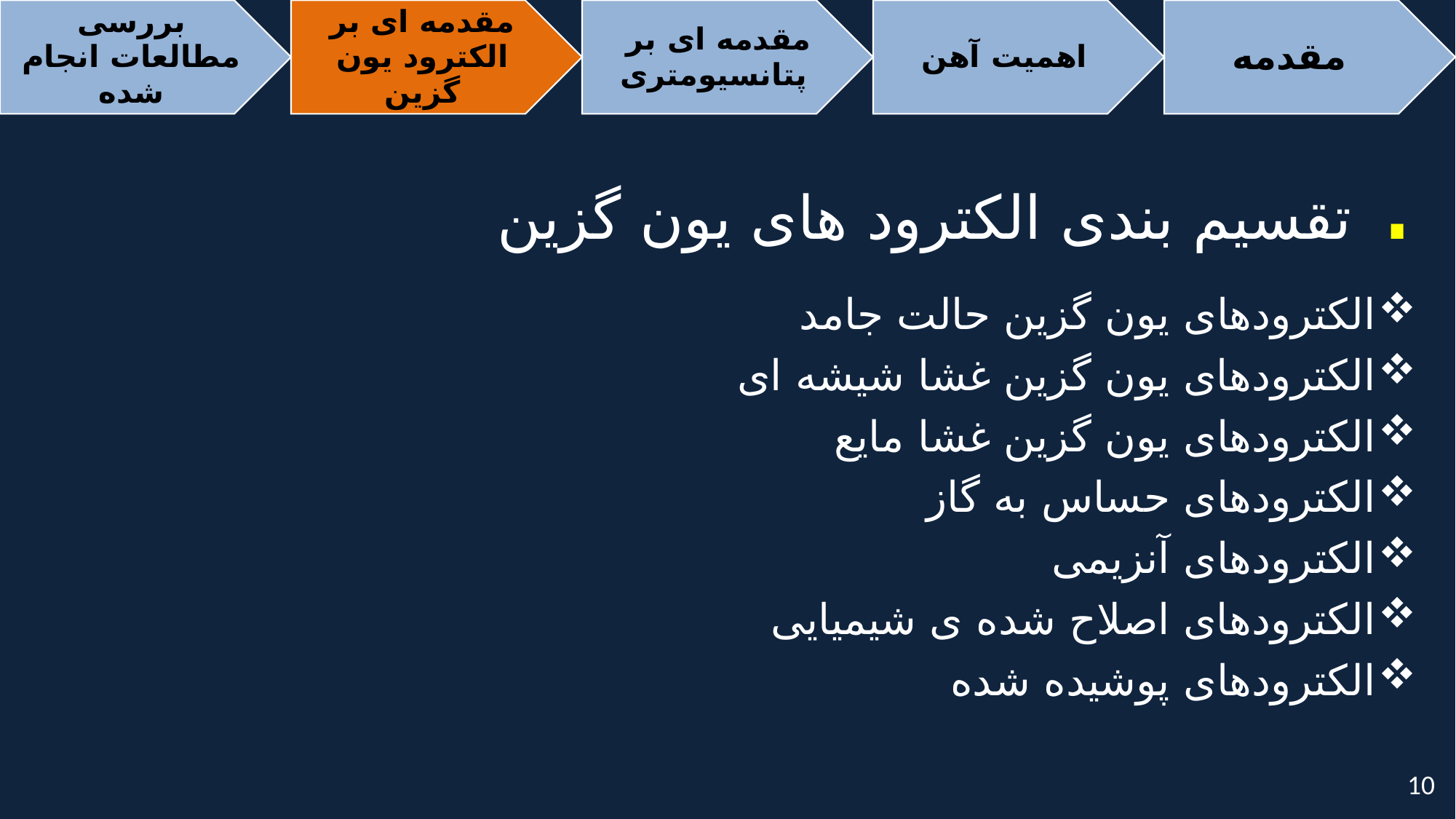

مقدمه
اهمیت آهن
مقدمه ای بر الکترود یون گزین
بررسی مطالعات انجام شده
مقدمه ای بر  پتانسیومتری
# . تقسیم بندی الکترود های یون گزین
الکترودهای یون گزین حالت جامد
الکترودهای یون گزین غشا شیشه ای
الکترودهای یون گزین غشا مایع
الکترودهای حساس به گاز
الکترودهای آنزیمی
الکترودهای اصلاح شده ی شیمیایی
الکترودهای پوشیده شده

10